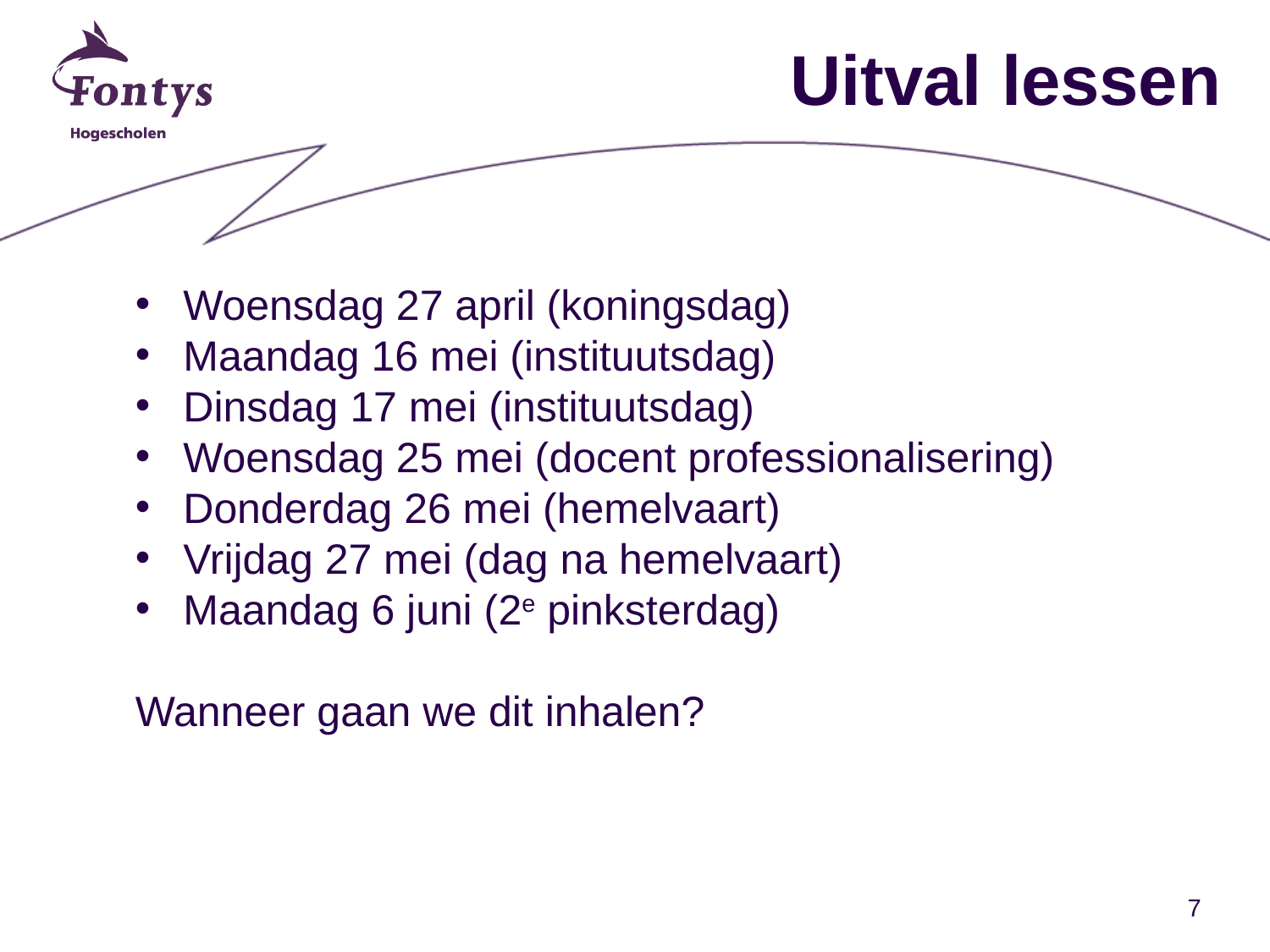

# Uitval lessen

Woensdag 27 april (koningsdag)
Maandag 16 mei (instituutsdag)
Dinsdag 17 mei (instituutsdag)
Woensdag 25 mei (docent professionalisering)
Donderdag 26 mei (hemelvaart)
Vrijdag 27 mei (dag na hemelvaart)
Maandag 6 juni (2e pinksterdag)

Wanneer gaan we dit inhalen?